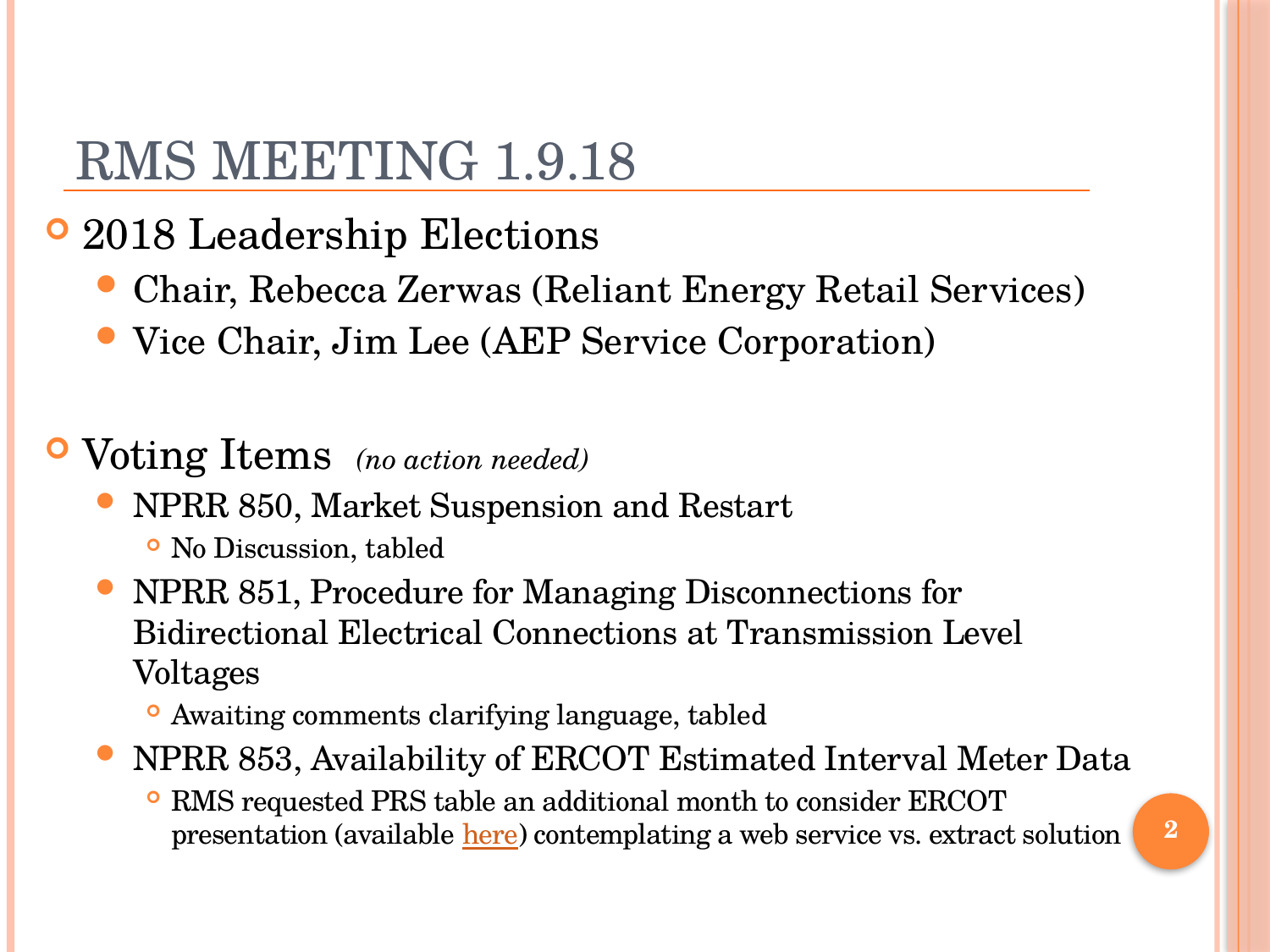

# RMS Meeting 1.9.18
2018 Leadership Elections
Chair, Rebecca Zerwas (Reliant Energy Retail Services)
Vice Chair, Jim Lee (AEP Service Corporation)

Voting Items  (no action needed)
NPRR 850, Market Suspension and Restart
No Discussion, tabled
NPRR 851, Procedure for Managing Disconnections for Bidirectional Electrical Connections at Transmission Level Voltages
Awaiting comments clarifying language, tabled
NPRR 853, Availability of ERCOT Estimated Interval Meter Data
RMS requested PRS table an additional month to consider ERCOT presentation (available here) contemplating a web service vs. extract solution

2